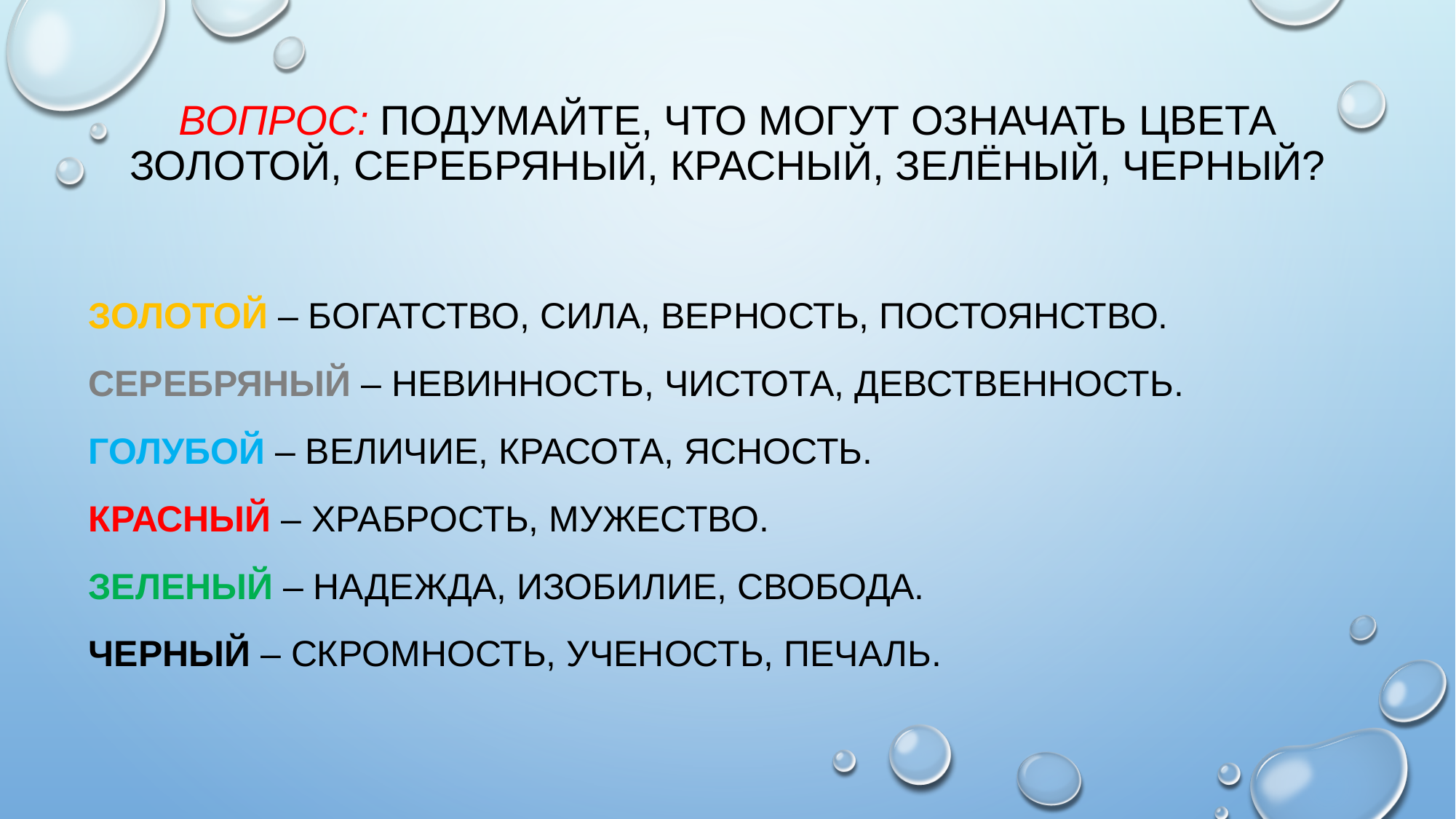

# Вопрос: подумайте, что могут означать цвета золотой, серебряный, красный, зелёный, черный?
Золотой – богатство, сила, верность, постоянство.
Серебряный – невинность, чистота, девственность.
Голубой – величие, красота, ясность.
Красный – храбрость, мужество.
Зеленый – надежда, изобилие, свобода.
Черный – скромность, ученость, печаль.